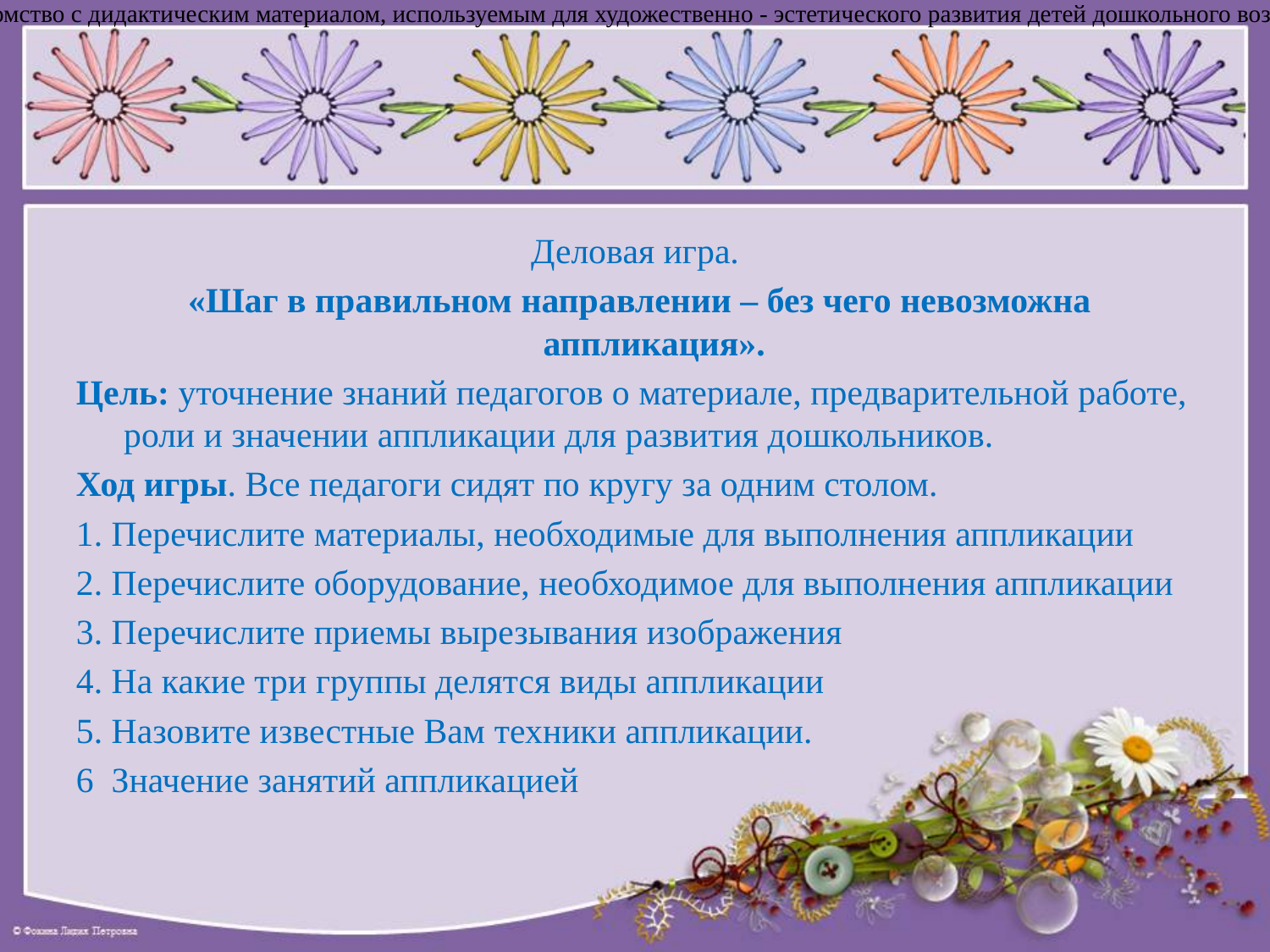

Знакомство с дидактическим материалом, используемым для художественно - эстетического развития детей дошкольного возраста.

#
Деловая игра.
 «Шаг в правильном направлении – без чего невозможна аппликация».
Цель: уточнение знаний педагогов о материале, предварительной работе, роли и значении аппликации для развития дошкольников.
Ход игры. Все педагоги сидят по кругу за одним столом.
1. Перечислите материалы, необходимые для выполнения аппликации
2. Перечислите оборудование, необходимое для выполнения аппликации
3. Перечислите приемы вырезывания изображения
4. На какие три группы делятся виды аппликации
5. Назовите известные Вам техники аппликации.
6  Значение занятий аппликацией